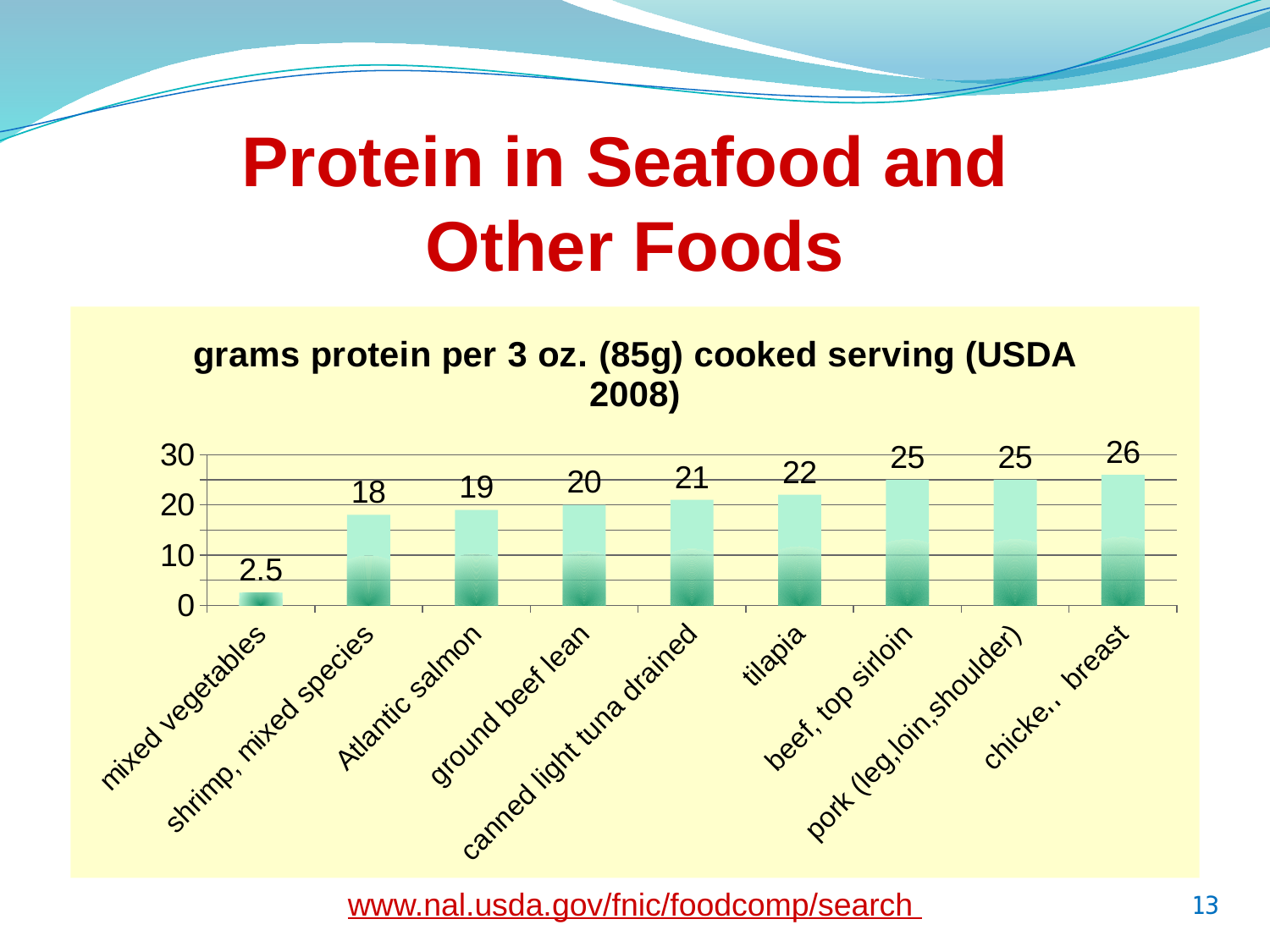

# Protein in Seafood and Other Foods

### Chart: grams protein per 3 oz. (85g) cooked serving (USDA 2008)

| Category |  |
|---|---|
| mixed vegetables | 2.5 |
| shrimp, mixed species | 18.0 |
| Atlantic salmon | 19.0 |
| ground beef lean | 20.0 |
| canned light tuna drained | 21.0 |
| tilapia | 22.0 |
| beef, top sirloin | 25.0 |
| pork (leg,loin,shoulder) | 25.0 |
| chicken  breast | 26.0 |

13
www.nal.usda.gov/fnic/foodcomp/search